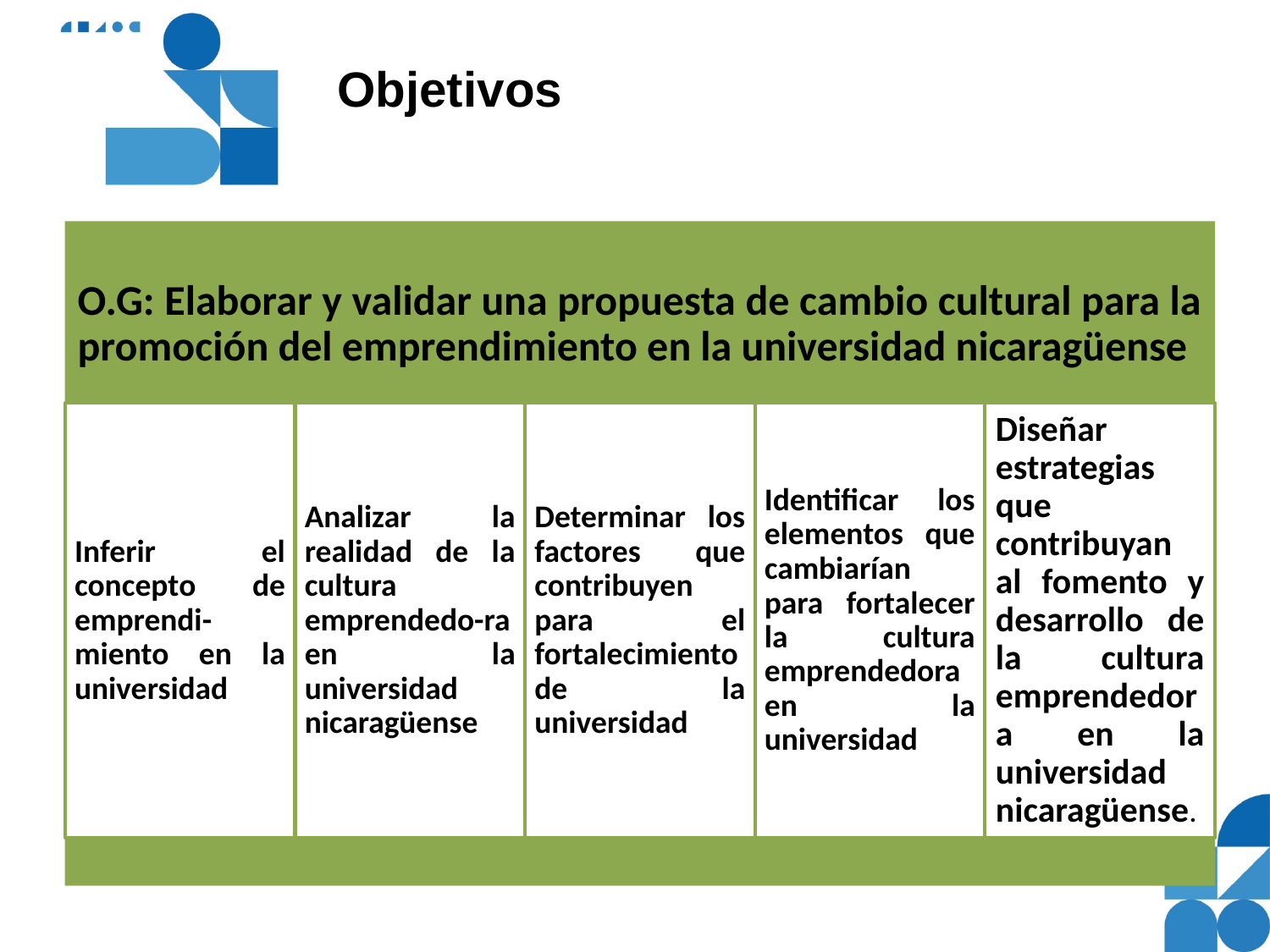

# Objetivos
O.G: Elaborar y validar una propuesta de cambio cultural para la promoción del emprendimiento en la universidad nicaragüense
Inferir el concepto de emprendi-miento en la universidad
Analizar la realidad de la cultura emprendedo-ra en la universidad nicaragüense
Determinar los factores que contribuyen para el fortalecimiento de la universidad
Identificar los elementos que cambiarían para fortalecer la cultura emprendedora en la universidad
Diseñar estrategias que contribuyan al fomento y desarrollo de la cultura emprendedora en la universidad nicaragüense.